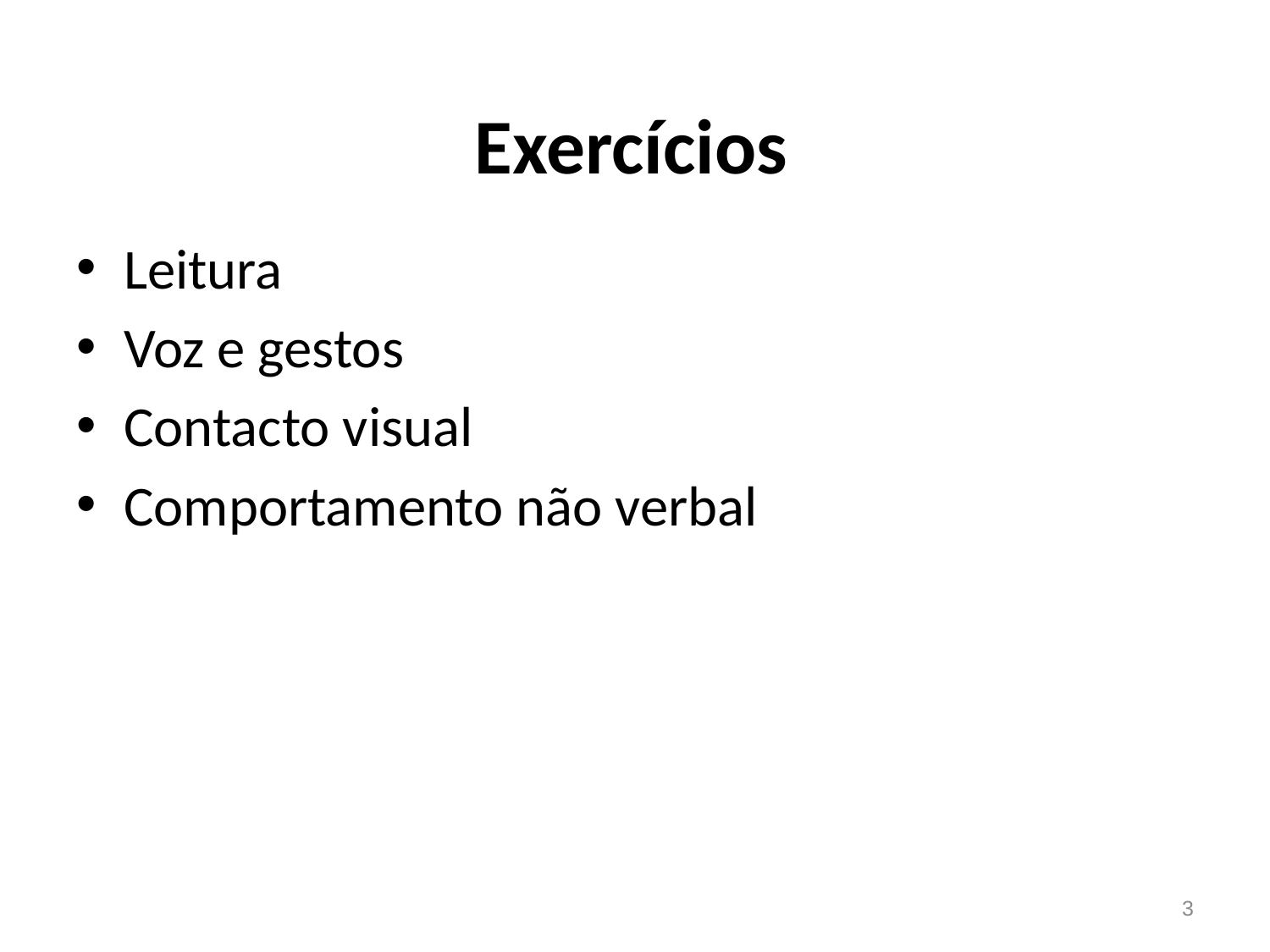

# Exercícios
Leitura
Voz e gestos
Contacto visual
Comportamento não verbal

3